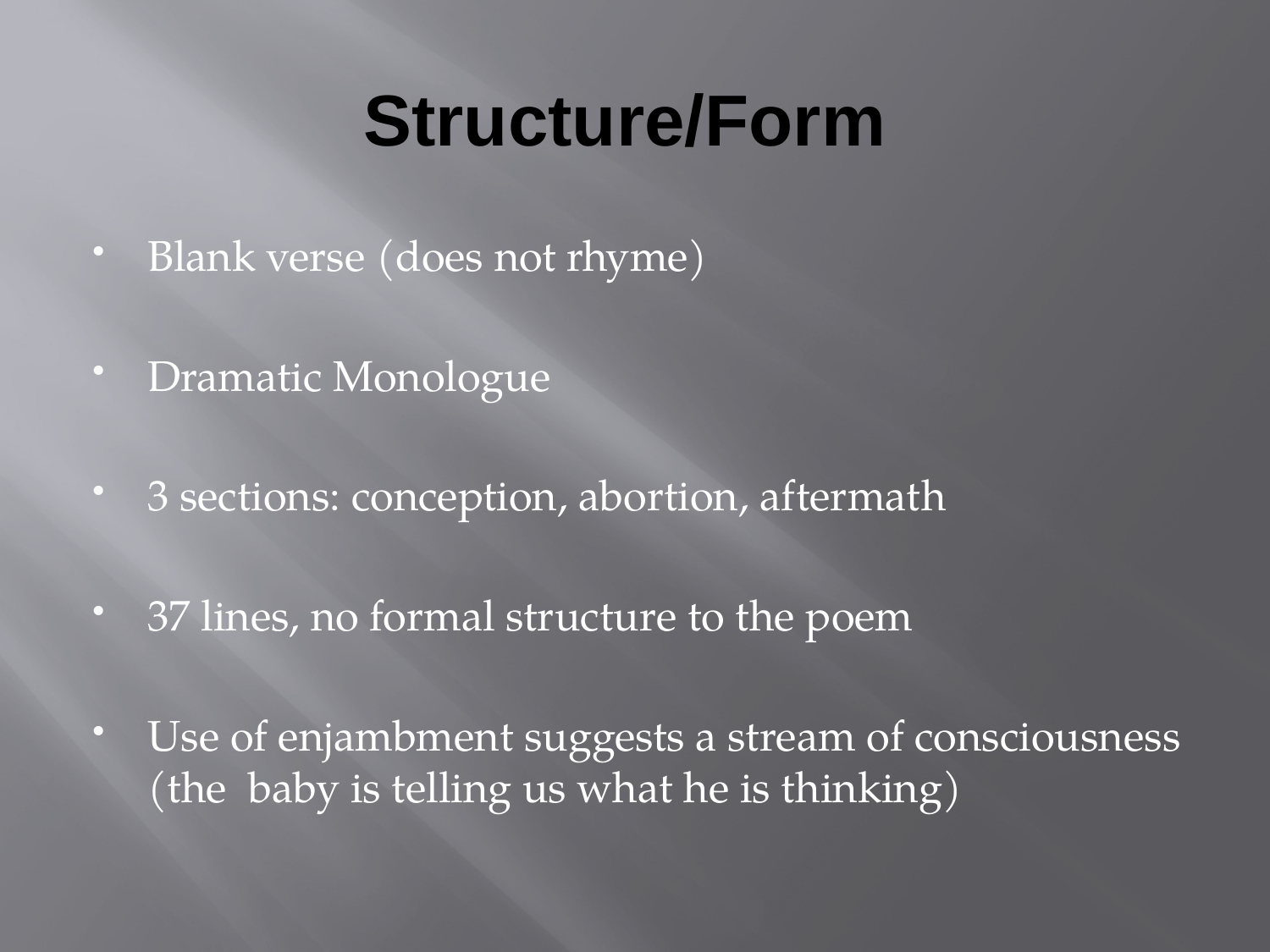

# Structure/Form
Blank verse (does not rhyme)

Dramatic Monologue

3 sections: conception, abortion, aftermath

37 lines, no formal structure to the poem

Use of enjambment suggests a stream of consciousness (the  baby is telling us what he is thinking)